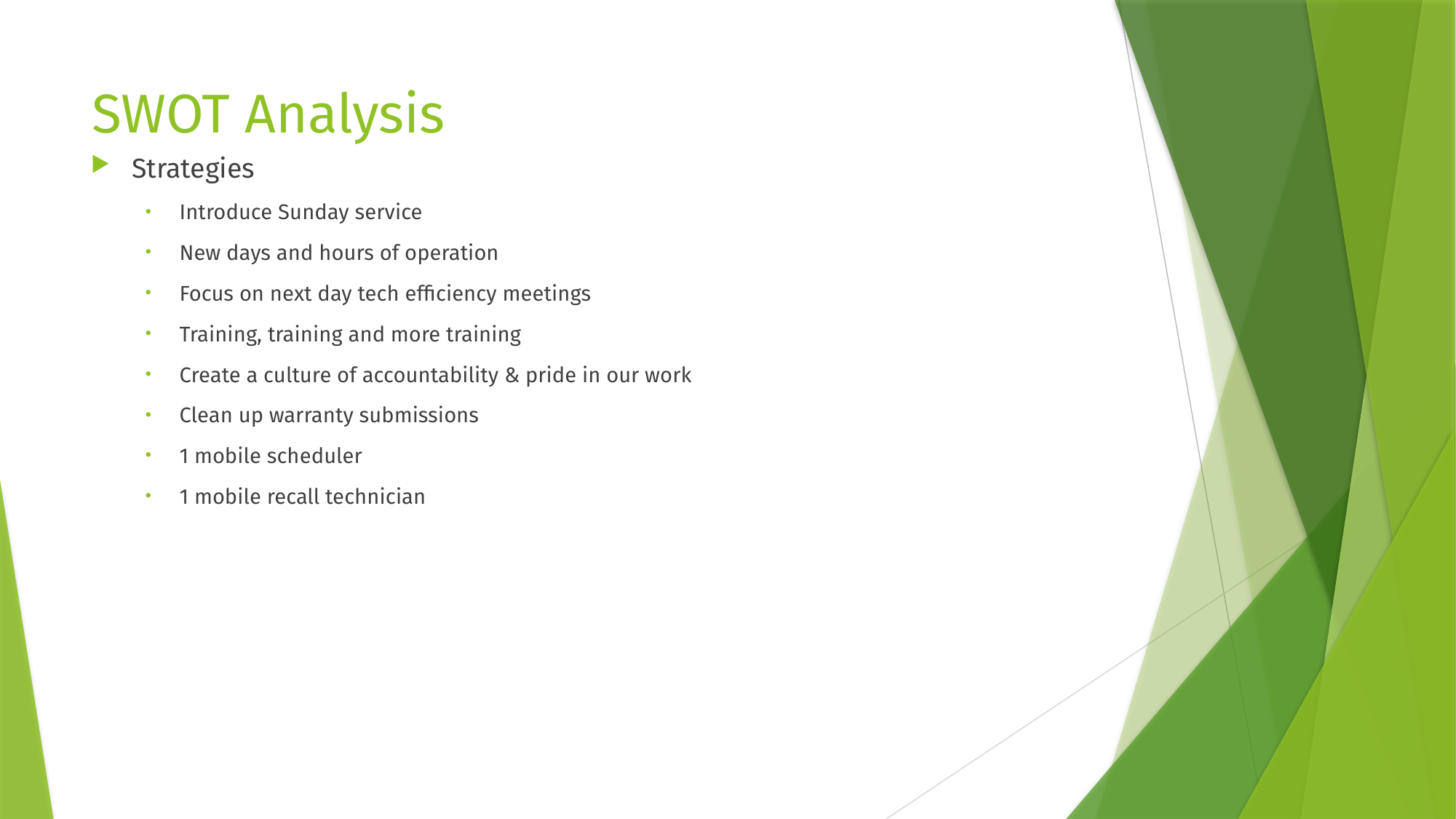

# SWOT Analysis
Strategies
Introduce Sunday service
New days and hours of operation
Focus on next day tech efficiency meetings
Training, training and more training
Create a culture of accountability & pride in our work
Clean up warranty submissions
1 mobile scheduler
1 mobile recall technician